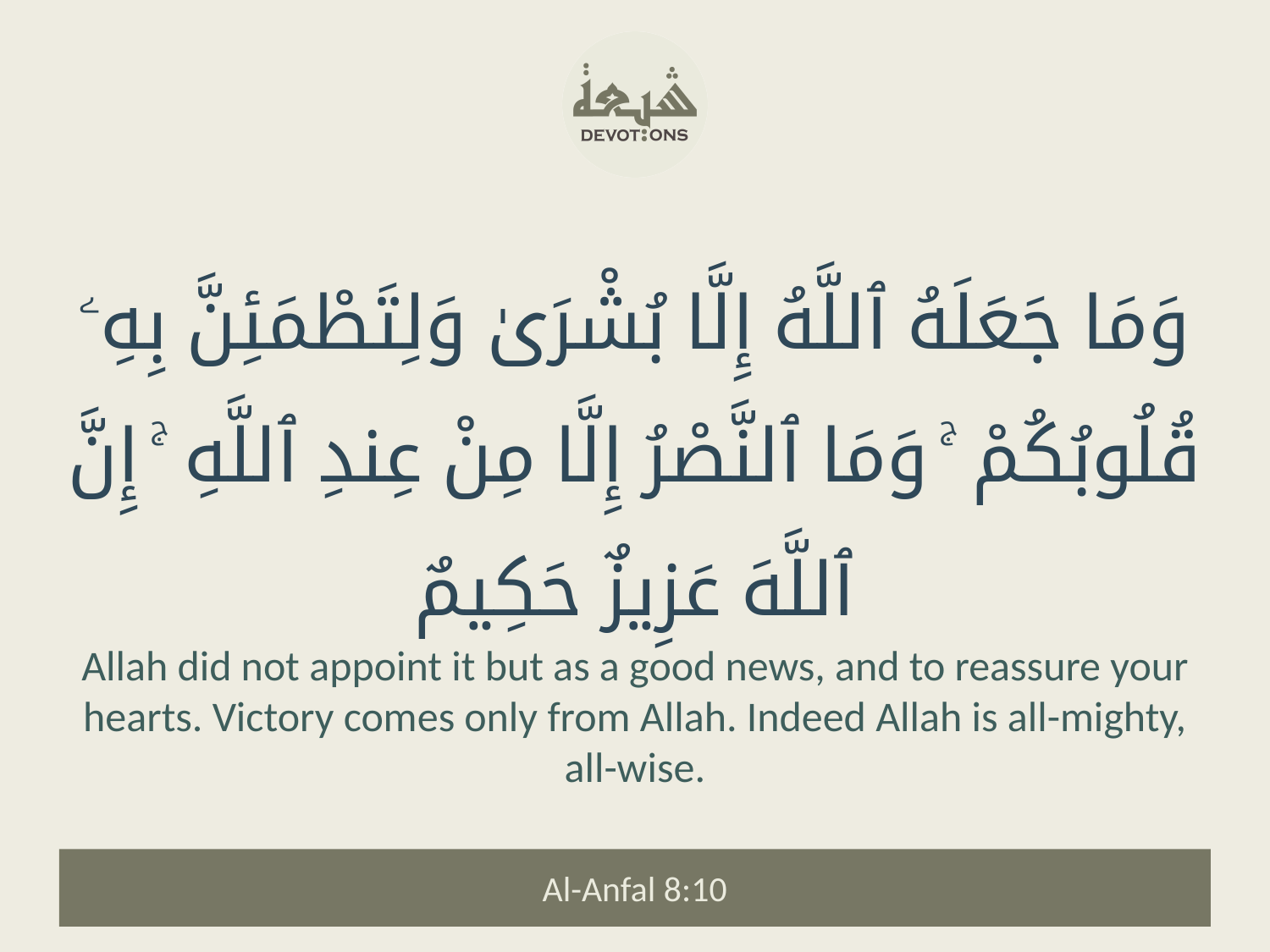

وَمَا جَعَلَهُ ٱللَّهُ إِلَّا بُشْرَىٰ وَلِتَطْمَئِنَّ بِهِۦ قُلُوبُكُمْ ۚ وَمَا ٱلنَّصْرُ إِلَّا مِنْ عِندِ ٱللَّهِ ۚ إِنَّ ٱللَّهَ عَزِيزٌ حَكِيمٌ
Allah did not appoint it but as a good news, and to reassure your hearts. Victory comes only from Allah. Indeed Allah is all-mighty, all-wise.
Al-Anfal 8:10